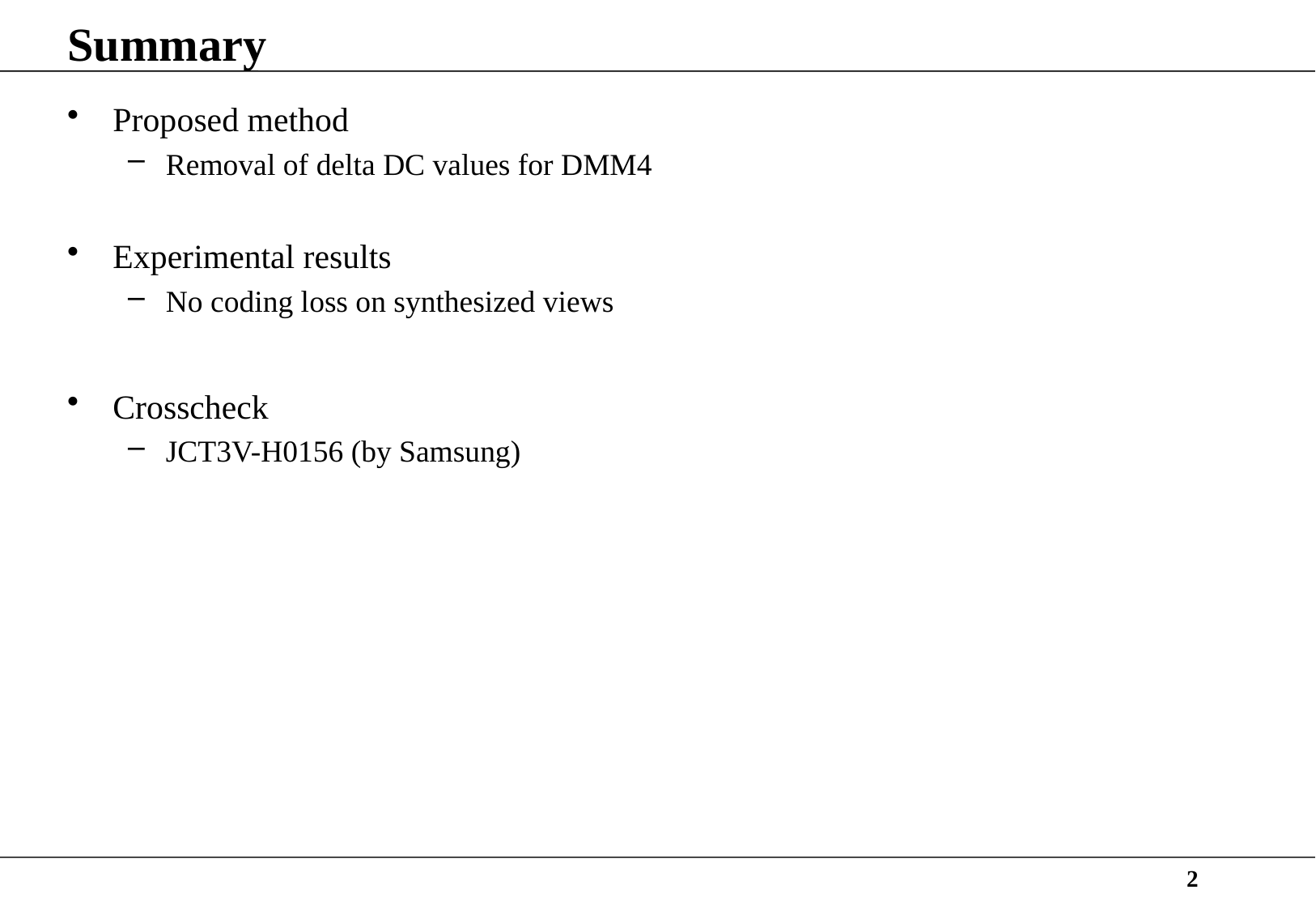

# Summary
Proposed method
Removal of delta DC values for DMM4

Experimental results
No coding loss on synthesized views

Crosscheck
JCT3V-H0156 (by Samsung)

2